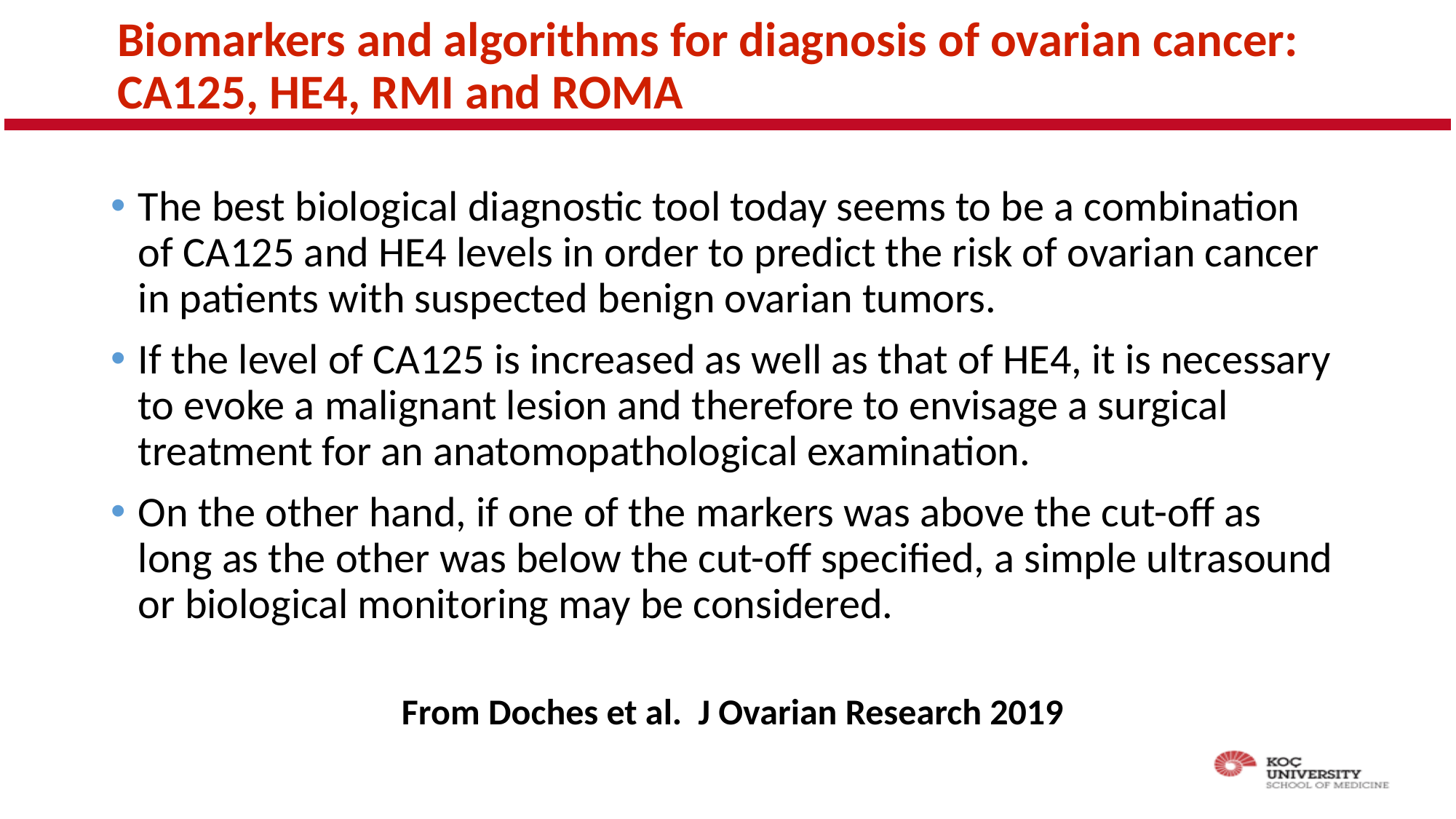

# Biomarkers and algorithms for diagnosis of ovarian cancer: CA125, HE4, RMI and ROMA
The best biological diagnostic tool today seems to be a combination of CA125 and HE4 levels in order to predict the risk of ovarian cancer in patients with suspected benign ovarian tumors.
If the level of CA125 is increased as well as that of HE4, it is necessary to evoke a malignant lesion and therefore to envisage a surgical treatment for an anatomopathological examination.
On the other hand, if one of the markers was above the cut-off as long as the other was below the cut-off specified, a simple ultrasound or biological monitoring may be considered.

From Doches et al.  J Ovarian Research 2019